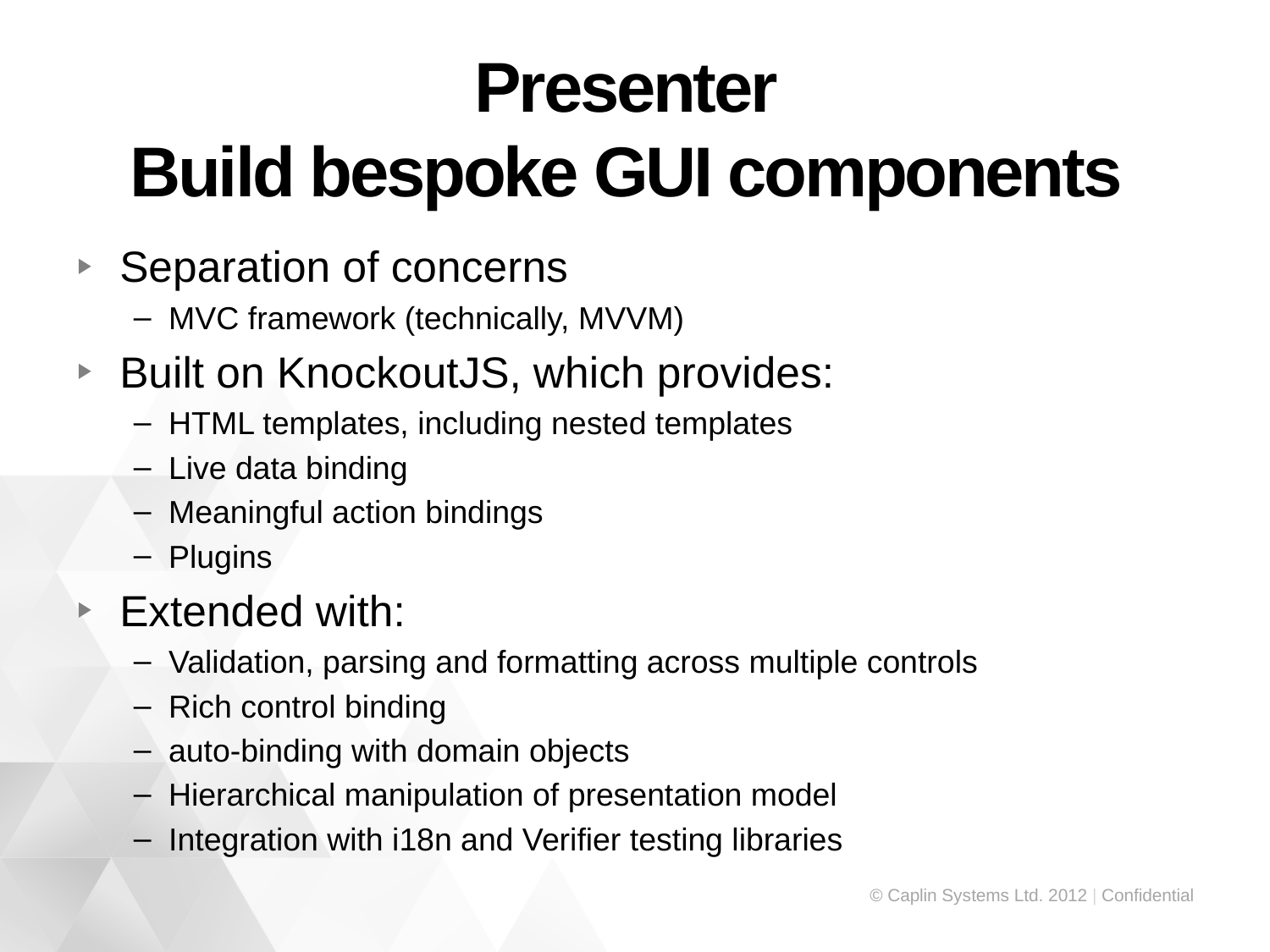

# Presenter Build bespoke GUI components
Separation of concerns
MVC framework (technically, MVVM)
Built on KnockoutJS, which provides:
HTML templates, including nested templates
Live data binding
Meaningful action bindings
Plugins
Extended with:
Validation, parsing and formatting across multiple controls
Rich control binding
auto-binding with domain objects
Hierarchical manipulation of presentation model
Integration with i18n and Verifier testing libraries